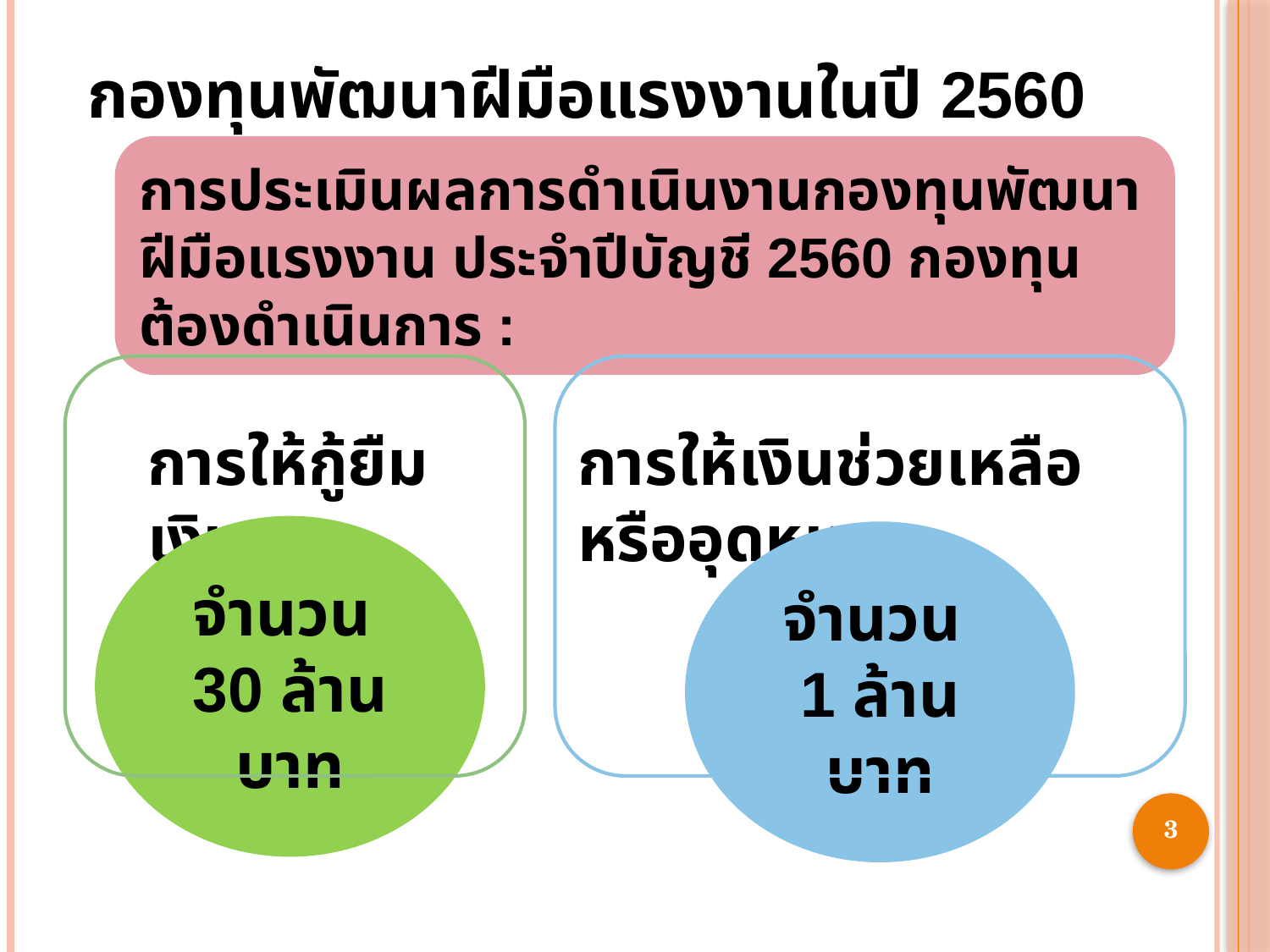

กองทุนพัฒนาฝีมือแรงงานในปี 2560
การประเมินผลการดำเนินงานกองทุนพัฒนาฝีมือแรงงาน ประจำปีบัญชี 2560 กองทุนต้องดำเนินการ :

การให้กู้ยืมเงิน
การให้เงินช่วยเหลือหรืออุดหนุน
จำนวน
30 ล้านบาท
จำนวน
1 ล้านบาท
3